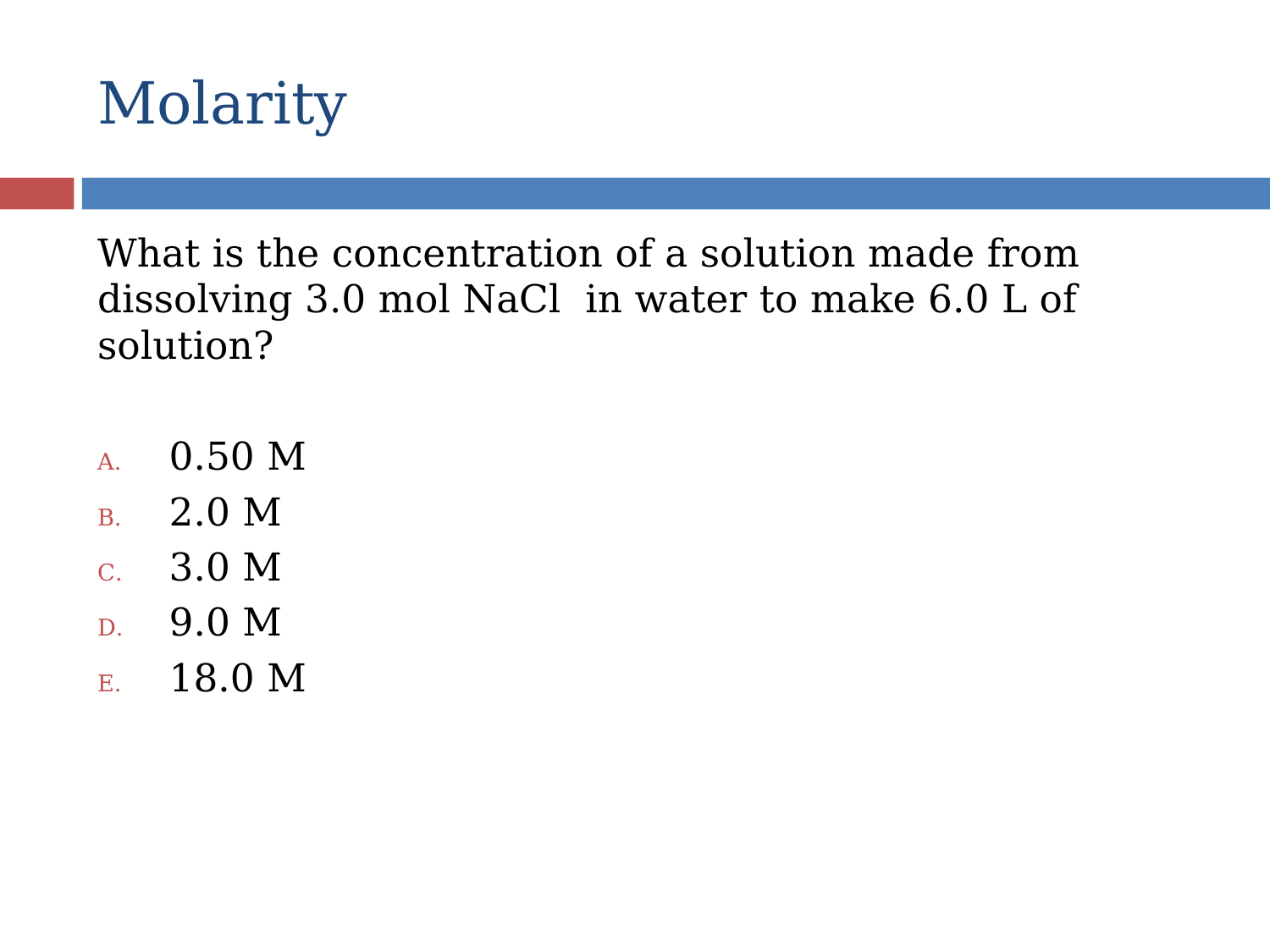

# Molarity
What is the concentration of a solution made from dissolving 3.0 mol NaCl  in water to make 6.0 L of solution?

0.50 M
2.0 M
3.0 M
9.0 M
18.0 M